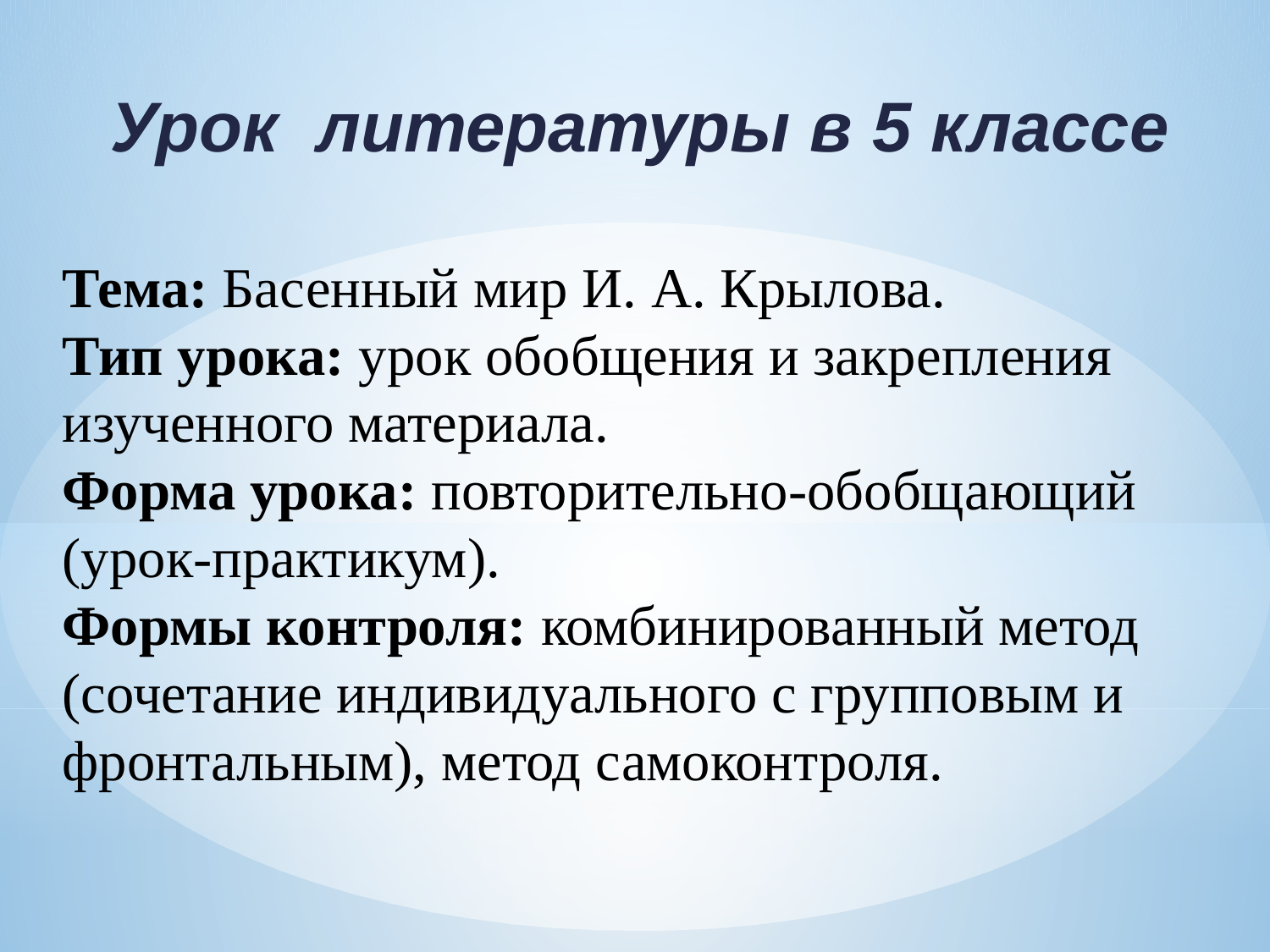

Урок  литературы в 5 классе

Тема: Басенный мир И. А. Крылова.
Тип урока: урок обобщения и закрепления изученного материала.
Форма урока: повторительно-обобщающий  (урок-практикум).
Формы контроля: комбинированный метод (сочетание индивидуального с групповым и фронтальным), метод самоконтроля.